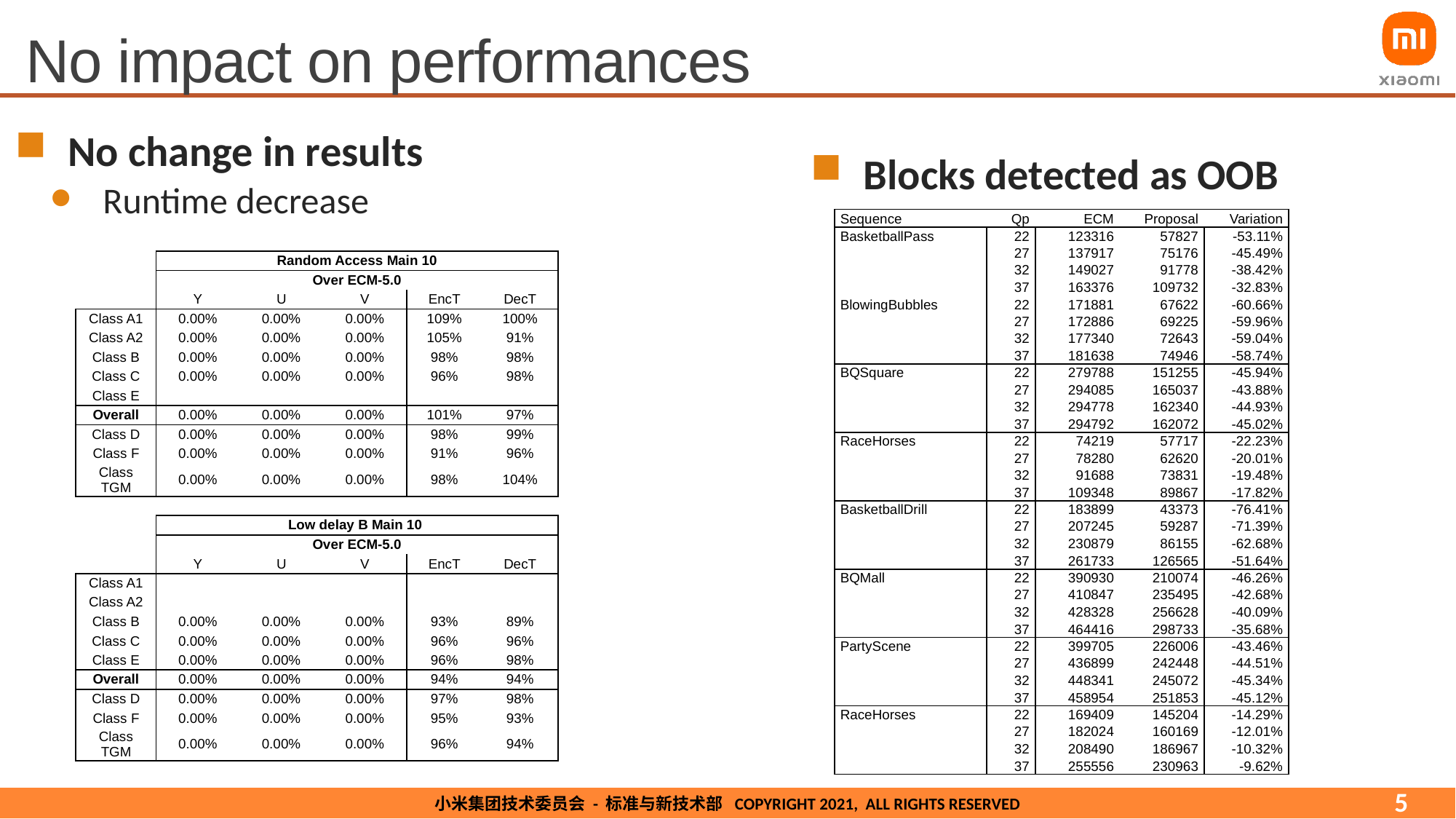

# No impact on performances
No change in results
Runtime decrease
Blocks detected as OOB
| Sequence | Qp | ECM | Proposal | Variation |
| --- | --- | --- | --- | --- |
| BasketballPass | 22 | 123316 | 57827 | -53.11% |
|  | 27 | 137917 | 75176 | -45.49% |
|  | 32 | 149027 | 91778 | -38.42% |
|  | 37 | 163376 | 109732 | -32.83% |
| BlowingBubbles | 22 | 171881 | 67622 | -60.66% |
|  | 27 | 172886 | 69225 | -59.96% |
|  | 32 | 177340 | 72643 | -59.04% |
|  | 37 | 181638 | 74946 | -58.74% |
| BQSquare | 22 | 279788 | 151255 | -45.94% |
|  | 27 | 294085 | 165037 | -43.88% |
|  | 32 | 294778 | 162340 | -44.93% |
|  | 37 | 294792 | 162072 | -45.02% |
| RaceHorses | 22 | 74219 | 57717 | -22.23% |
|  | 27 | 78280 | 62620 | -20.01% |
|  | 32 | 91688 | 73831 | -19.48% |
|  | 37 | 109348 | 89867 | -17.82% |
| BasketballDrill | 22 | 183899 | 43373 | -76.41% |
|  | 27 | 207245 | 59287 | -71.39% |
|  | 32 | 230879 | 86155 | -62.68% |
|  | 37 | 261733 | 126565 | -51.64% |
| BQMall | 22 | 390930 | 210074 | -46.26% |
|  | 27 | 410847 | 235495 | -42.68% |
|  | 32 | 428328 | 256628 | -40.09% |
|  | 37 | 464416 | 298733 | -35.68% |
| PartyScene | 22 | 399705 | 226006 | -43.46% |
|  | 27 | 436899 | 242448 | -44.51% |
|  | 32 | 448341 | 245072 | -45.34% |
|  | 37 | 458954 | 251853 | -45.12% |
| RaceHorses | 22 | 169409 | 145204 | -14.29% |
|  | 27 | 182024 | 160169 | -12.01% |
|  | 32 | 208490 | 186967 | -10.32% |
|  | 37 | 255556 | 230963 | -9.62% |
|  | Random Access Main 10 |  |  |  |  |
| --- | --- | --- | --- | --- | --- |
|  | Over ECM-5.0 |  |  |  |  |
|  | Y | U | V | EncT | DecT |
| Class A1 | 0.00% | 0.00% | 0.00% | 109% | 100% |
| Class A2 | 0.00% | 0.00% | 0.00% | 105% | 91% |
| Class B | 0.00% | 0.00% | 0.00% | 98% | 98% |
| Class C | 0.00% | 0.00% | 0.00% | 96% | 98% |
| Class E |  |  |  |  |  |
| Overall | 0.00% | 0.00% | 0.00% | 101% | 97% |
| Class D | 0.00% | 0.00% | 0.00% | 98% | 99% |
| Class F | 0.00% | 0.00% | 0.00% | 91% | 96% |
| Class TGM | 0.00% | 0.00% | 0.00% | 98% | 104% |
|  |  |  |  |  |  |
|  | Low delay B Main 10 |  |  |  |  |
|  | Over ECM-5.0 |  |  |  |  |
|  | Y | U | V | EncT | DecT |
| Class A1 |  |  |  |  |  |
| Class A2 |  |  |  |  |  |
| Class B | 0.00% | 0.00% | 0.00% | 93% | 89% |
| Class C | 0.00% | 0.00% | 0.00% | 96% | 96% |
| Class E | 0.00% | 0.00% | 0.00% | 96% | 98% |
| Overall | 0.00% | 0.00% | 0.00% | 94% | 94% |
| Class D | 0.00% | 0.00% | 0.00% | 97% | 98% |
| Class F | 0.00% | 0.00% | 0.00% | 95% | 93% |
| Class TGM | 0.00% | 0.00% | 0.00% | 96% | 94% |
5